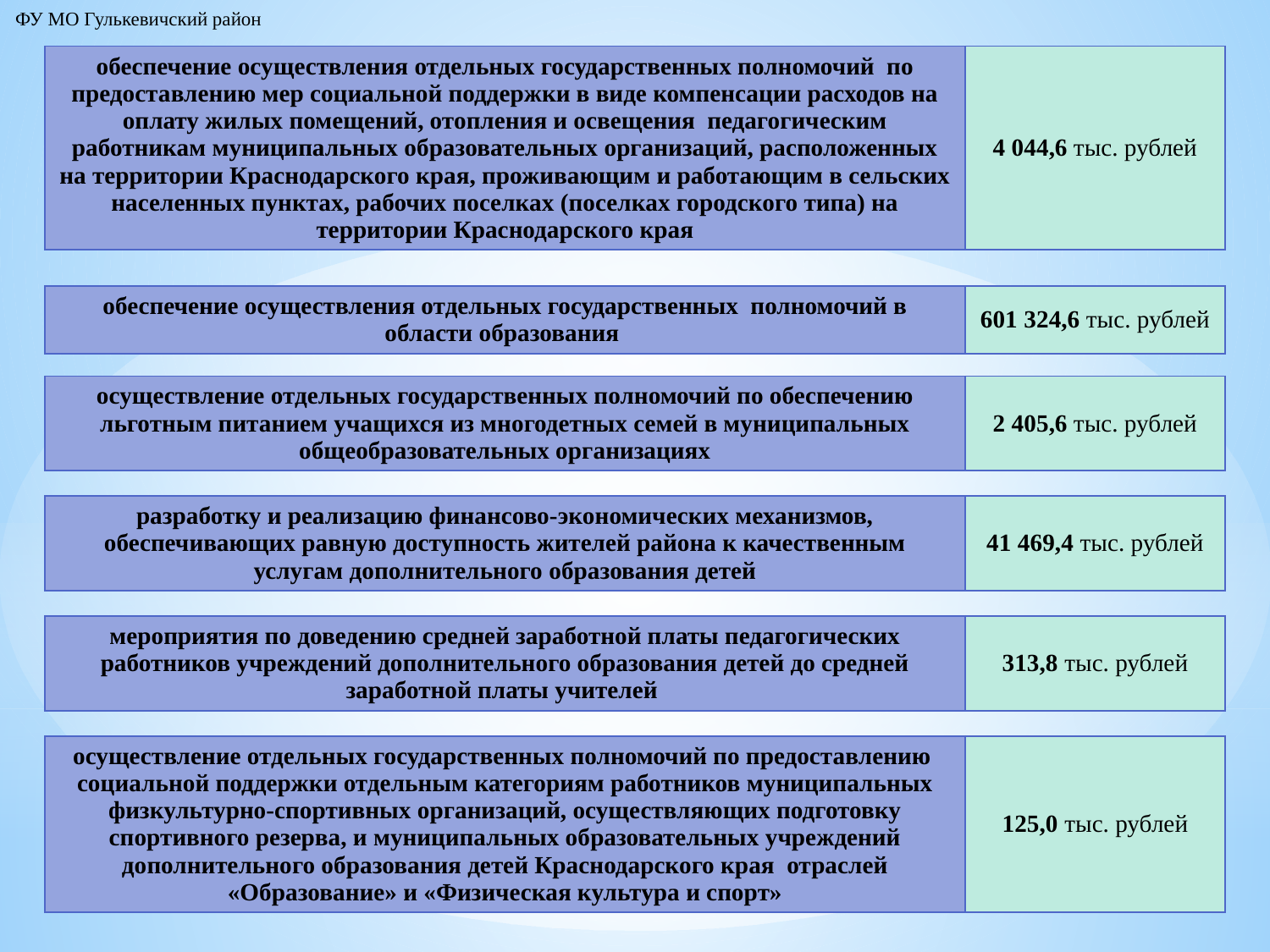

ФУ МО Гулькевичский район
| обеспечение осуществления отдельных государственных полномочий по предоставлению мер социальной поддержки в виде компенсации расходов на оплату жилых помещений, отопления и освещения педагогическим работникам муниципальных образовательных организаций, расположенных на территории Краснодарского края, проживающим и работающим в сельских населенных пунктах, рабочих поселках (поселках городского типа) на территории Краснодарского края | 4 044,6 тыс. рублей |
| --- | --- |
| обеспечение осуществления отдельных государственных полномочий в области образования | 601 324,6 тыс. рублей |
| --- | --- |
| осуществление отдельных государственных полномочий по обеспечению льготным питанием учащихся из многодетных семей в муниципальных общеобразовательных организациях | 2 405,6 тыс. рублей |
| --- | --- |
| разработку и реализацию финансово-экономических механизмов, обеспечивающих равную доступность жителей района к качественным услугам дополнительного образования детей | 41 469,4 тыс. рублей |
| --- | --- |
| мероприятия по доведению средней заработной платы педагогических работников учреждений дополнительного образования детей до средней заработной платы учителей | 313,8 тыс. рублей |
| --- | --- |
| осуществление отдельных государственных полномочий по предоставлению социальной поддержки отдельным категориям работников муниципальных физкультурно-спортивных организаций, осуществляющих подготовку спортивного резерва, и муниципальных образовательных учреждений дополнительного образования детей Краснодарского края отраслей «Образование» и «Физическая культура и спорт» | 125,0 тыс. рублей |
| --- | --- |